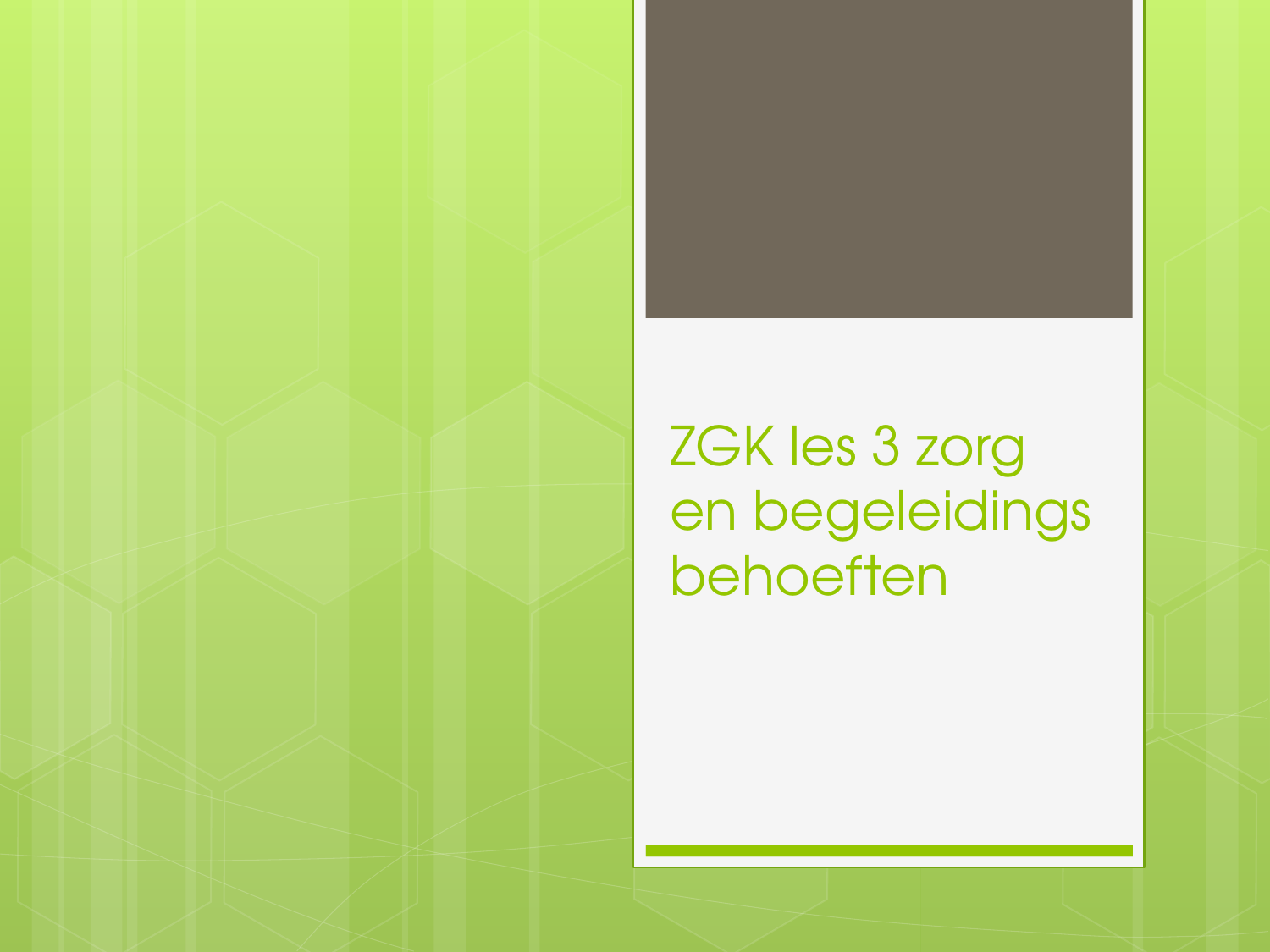

# ZGK les 3 zorg en begeleidings behoeften